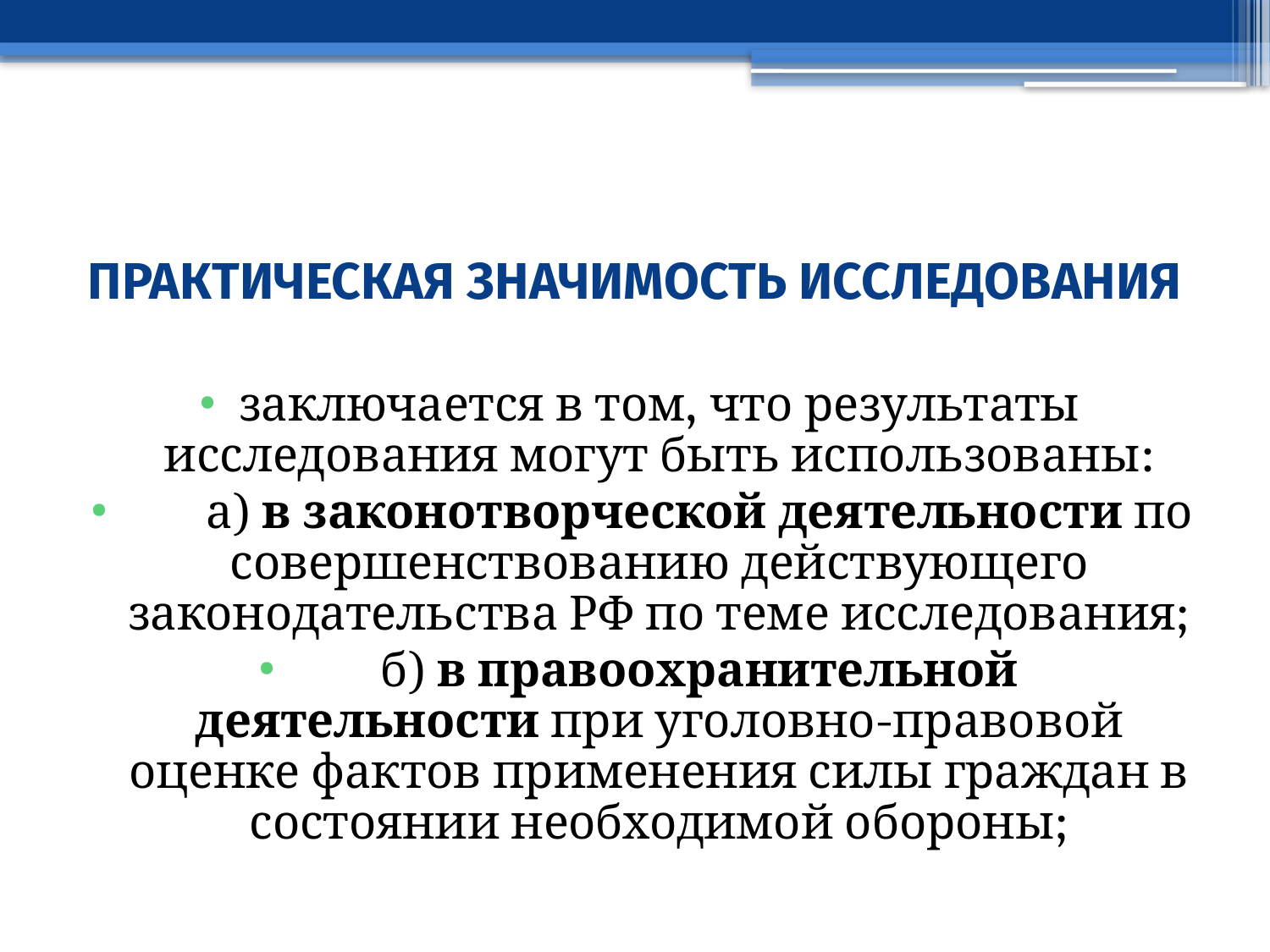

# ПРАКТИЧЕСКАЯ ЗНАЧИМОСТЬ ИССЛЕДОВАНИЯ

заключается в том, что результаты исследования могут быть использованы:
       а) в законотворческой деятельности по совершенствованию действующего законодательства РФ по теме исследования;
       б) в правоохранительной деятельности при уголовно-правовой оценке фактов применения силы граждан в состоянии необходимой обороны;